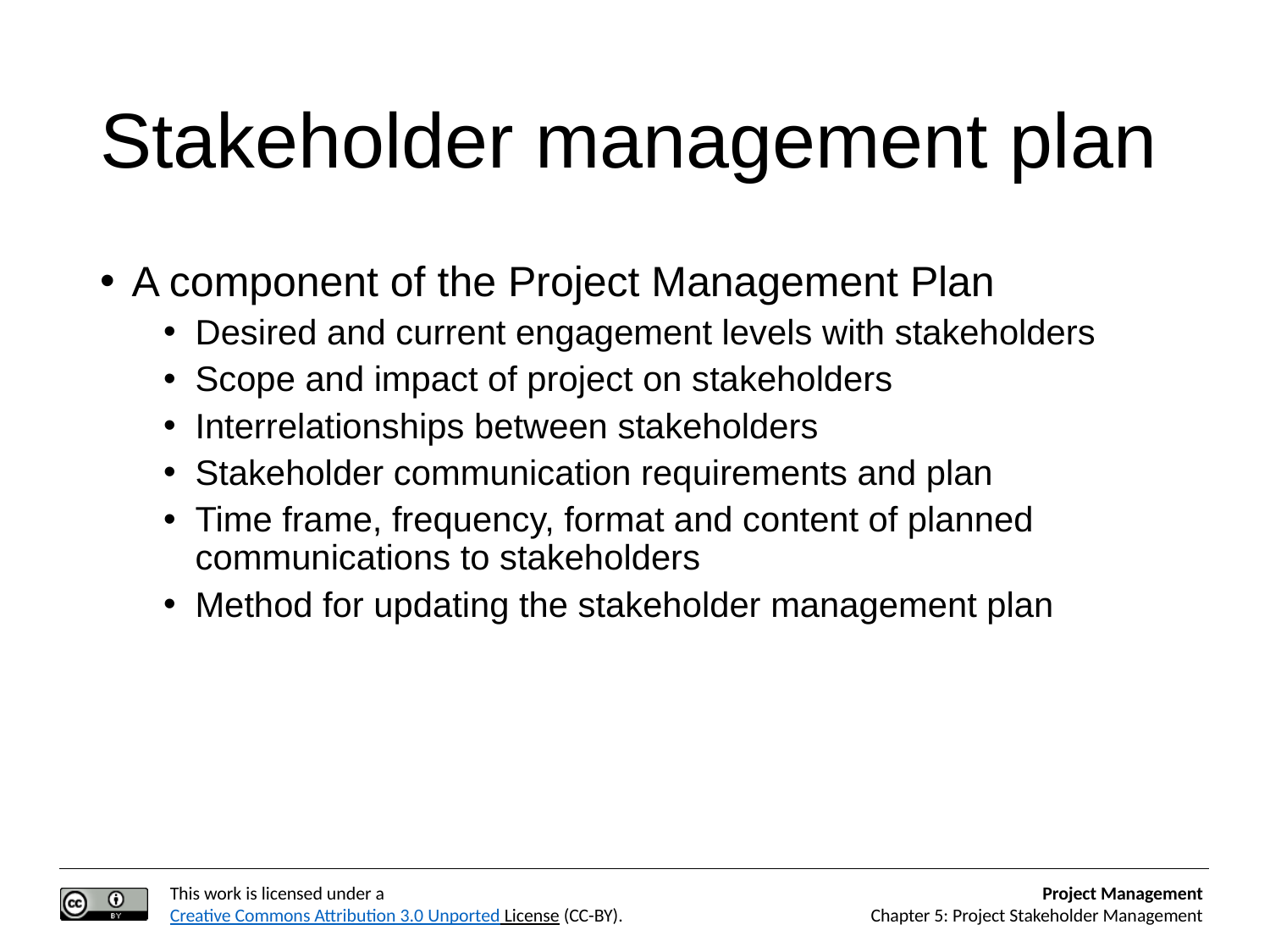

# Stakeholder management plan
A component of the Project Management Plan
Desired and current engagement levels with stakeholders
Scope and impact of project on stakeholders
Interrelationships between stakeholders
Stakeholder communication requirements and plan
Time frame, frequency, format and content of planned communications to stakeholders
Method for updating the stakeholder management plan